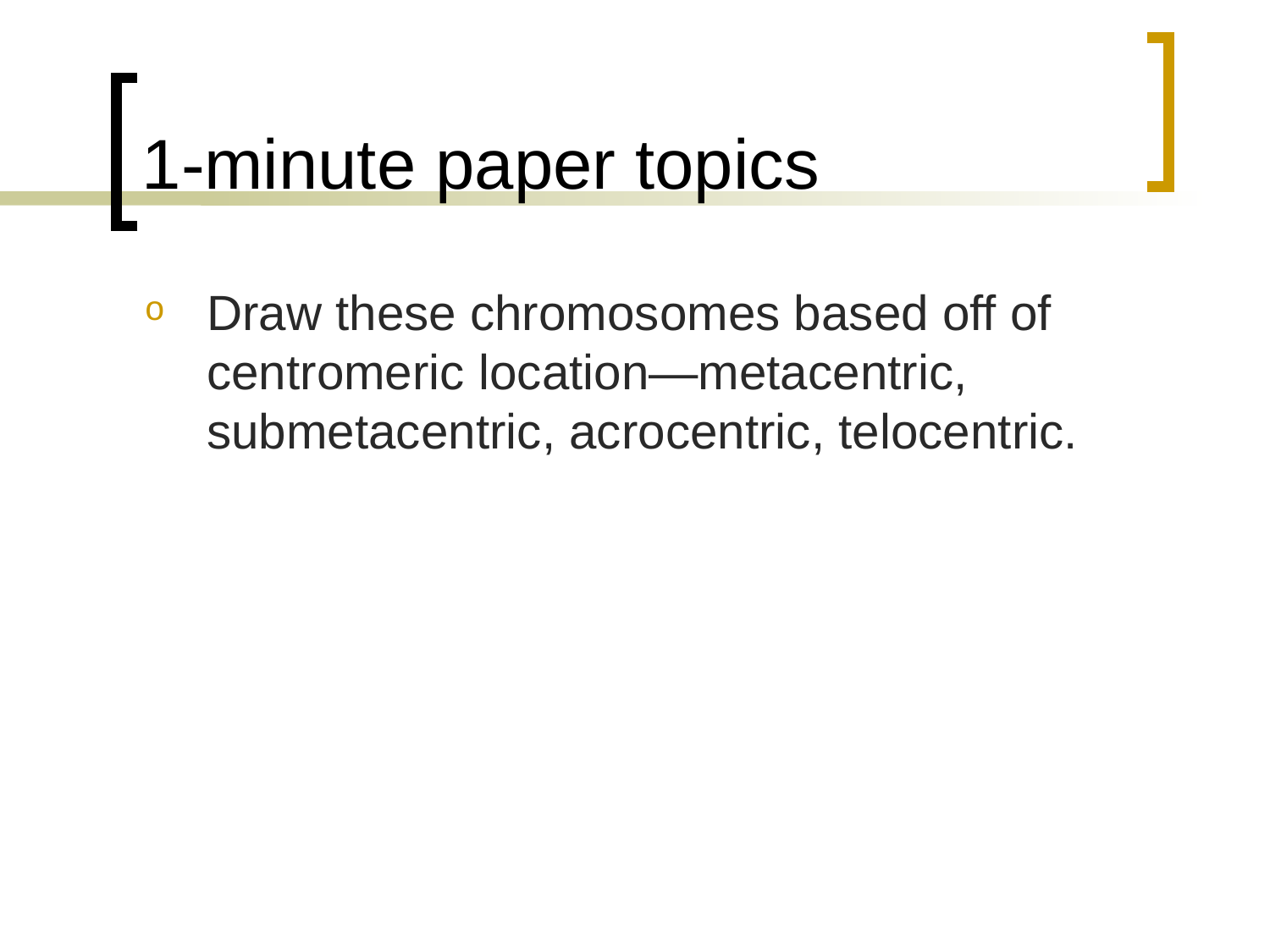

# 1-minute paper topics
Draw these chromosomes based off of centromeric location—metacentric, submetacentric, acrocentric, telocentric.